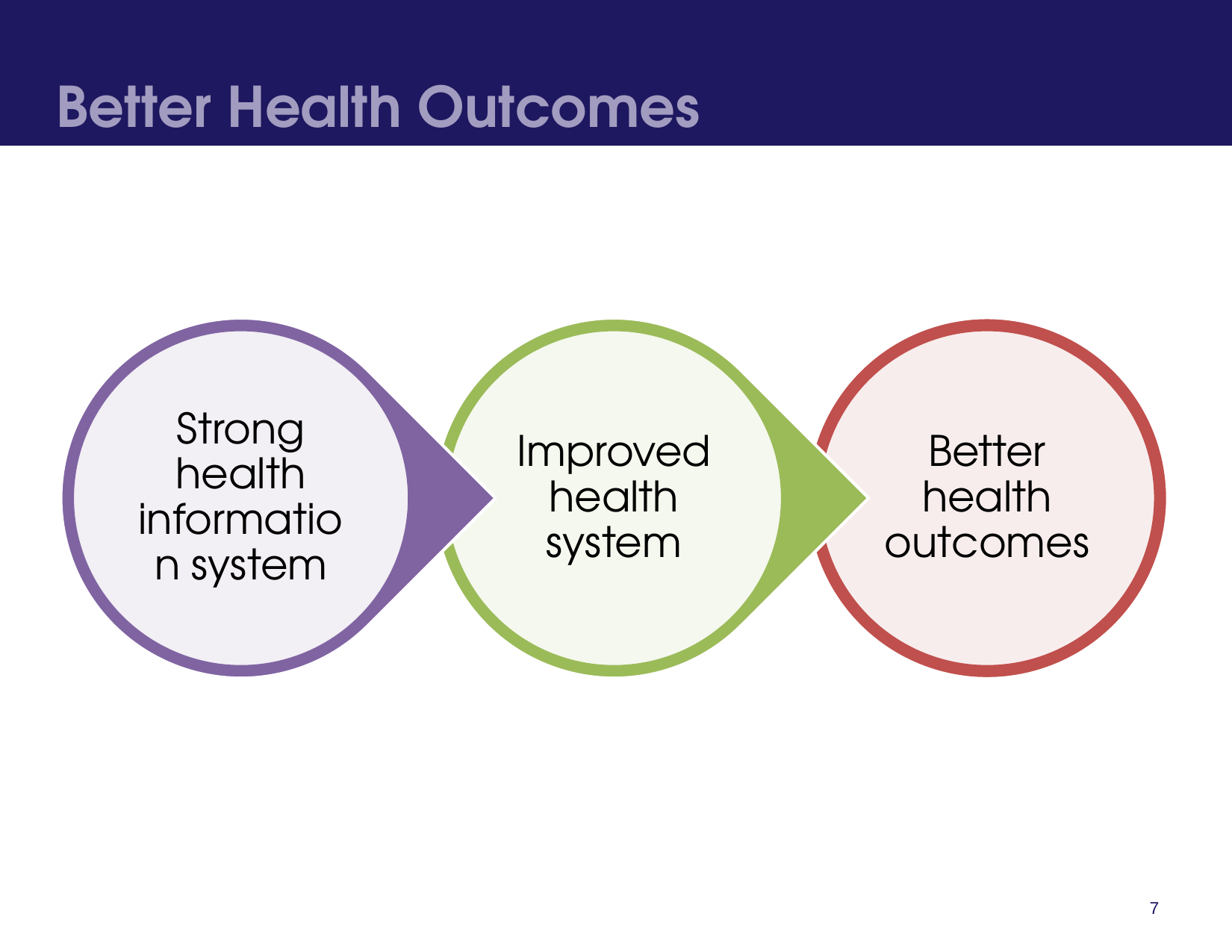

# Better Health Outcomes
Better health outcomes
Improved health system
Strong health information system
7